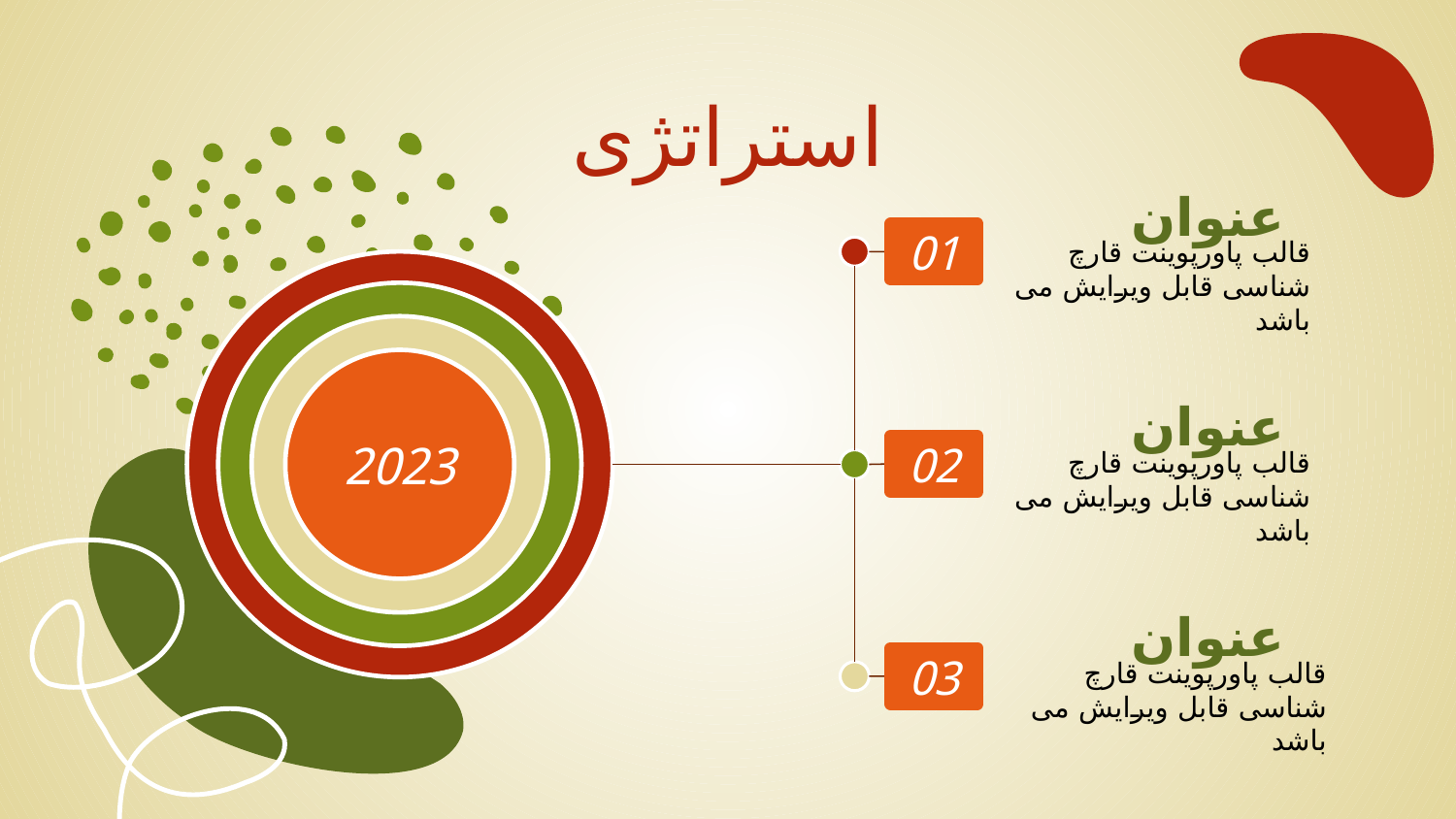

# استراتژی
عنوان
01

قالب پاورپوینت قارچ شناسی قابل ویرایش می باشد

2023
عنوان
02
قالب پاورپوینت قارچ شناسی قابل ویرایش می باشد

عنوان
03
قالب پاورپوینت قارچ شناسی قابل ویرایش می باشد